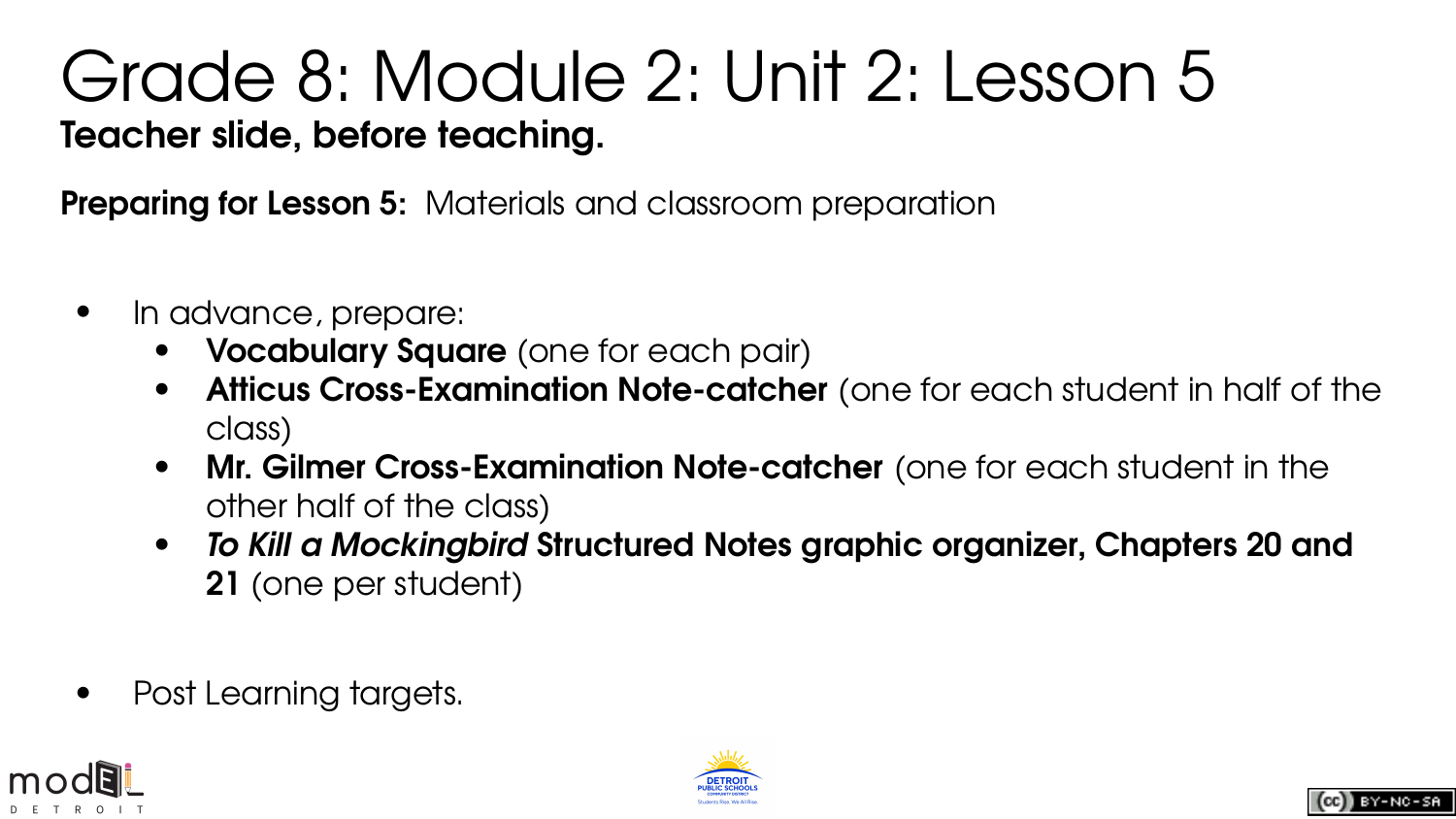

# Grade 8: Module 2: Unit 2: Lesson 5
Teacher slide, before teaching.
Preparing for Lesson 5:  Materials and classroom preparation

In advance, prepare:
Vocabulary Square (one for each pair)
Atticus Cross-Examination Note-catcher (one for each student in half of the class)
Mr. Gilmer Cross-Examination Note-catcher (one for each student in the other half of the class)
To Kill a Mockingbird Structured Notes graphic organizer, Chapters 20 and 21 (one per student)

Post Learning targets.